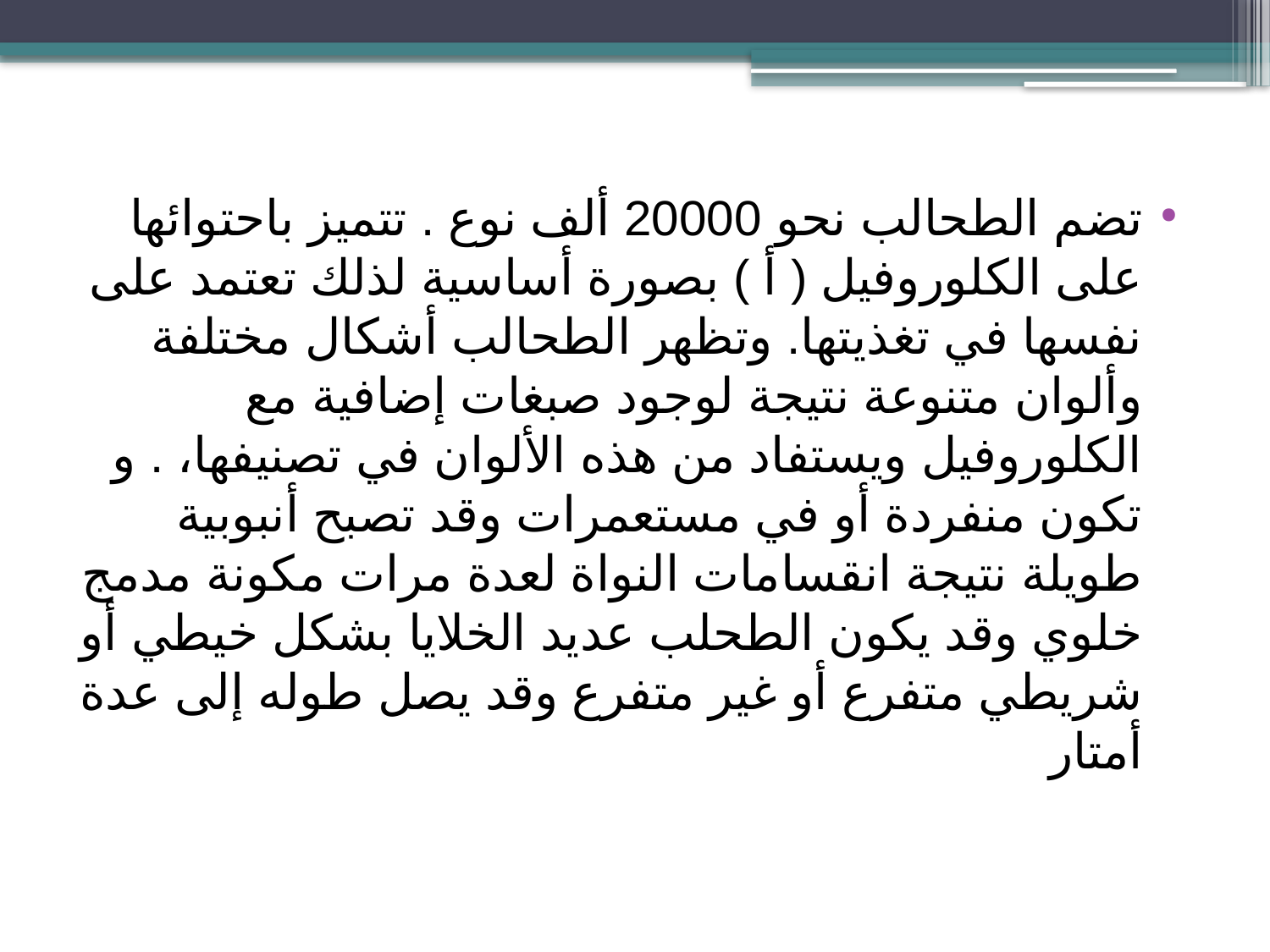

تضم الطحالب نحو 20000 ألف نوع . تتميز باحتوائها على الكلوروفيل ( أ ) بصورة أساسية لذلك تعتمد على نفسها في تغذيتها. وتظهر الطحالب أشكال مختلفة وألوان متنوعة نتيجة لوجود صبغات إضافية مع الكلوروفيل ويستفاد من هذه الألوان في تصنيفها، . و تكون منفردة أو في مستعمرات وقد تصبح أنبوبية طويلة نتيجة انقسامات النواة لعدة مرات مكونة مدمج خلوي وقد يكون الطحلب عديد الخلايا بشكل خيطي أو شريطي متفرع أو غير متفرع وقد يصل طوله إلى عدة أمتار